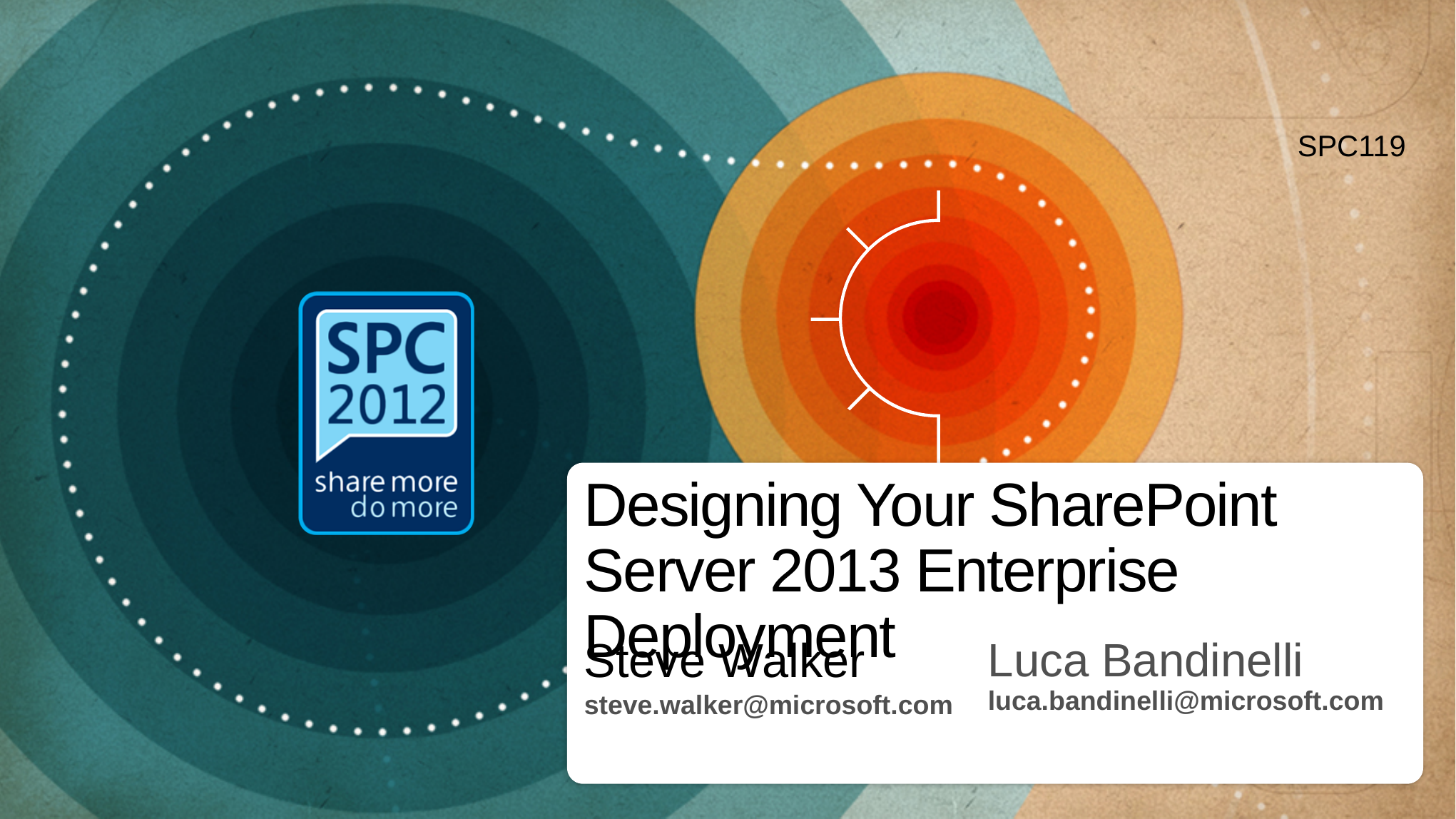

SPC119
# Designing Your SharePoint Server 2013 Enterprise Deployment
Steve Walker
steve.walker@microsoft.com
Luca Bandinelli
luca.bandinelli@microsoft.com